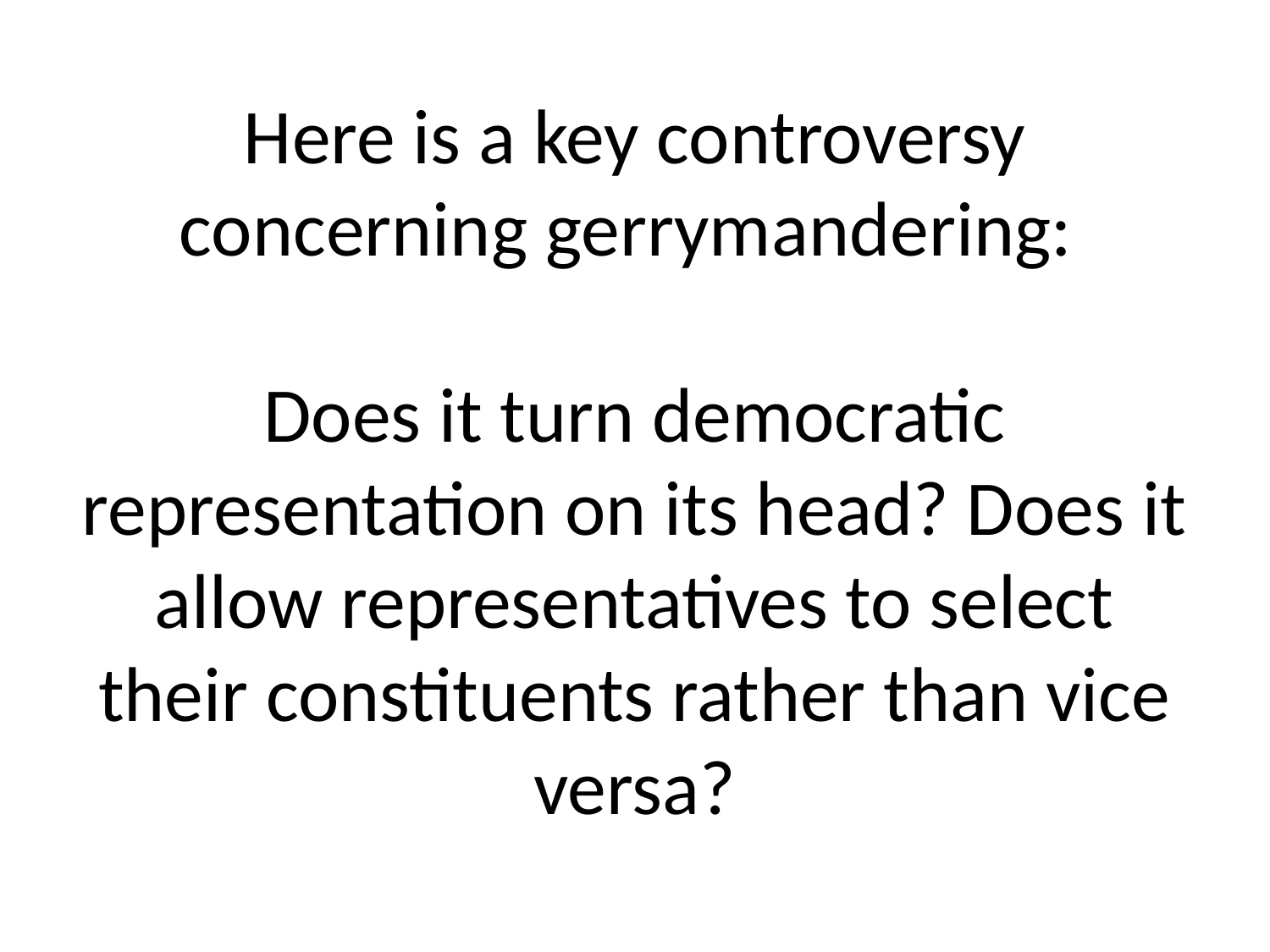

# Here is a key controversy concerning gerrymandering: Does it turn democratic representation on its head? Does it allow representatives to select their constituents rather than vice versa?